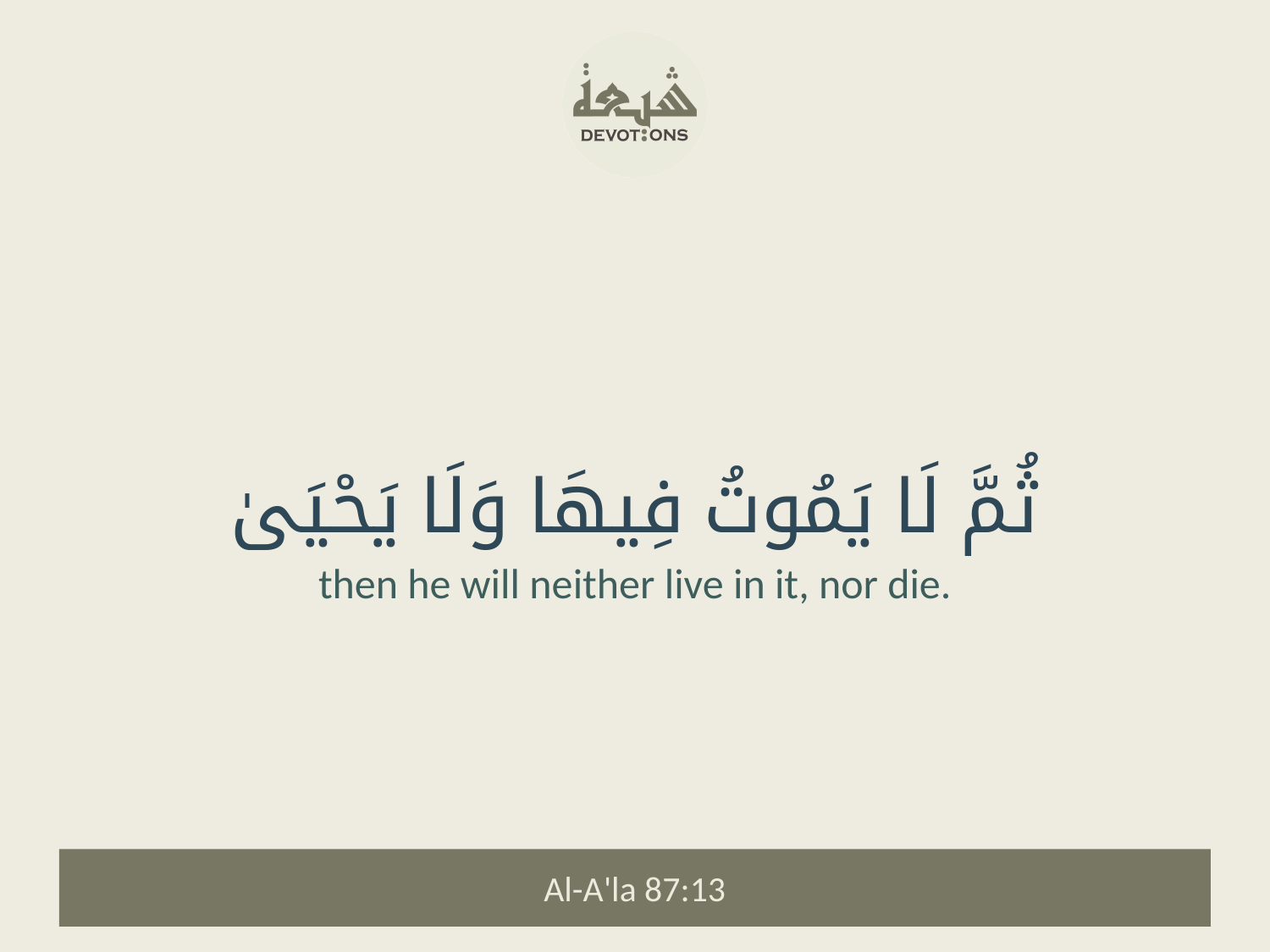

ثُمَّ لَا يَمُوتُ فِيهَا وَلَا يَحْيَىٰ
then he will neither live in it, nor die.
Al-A'la 87:13